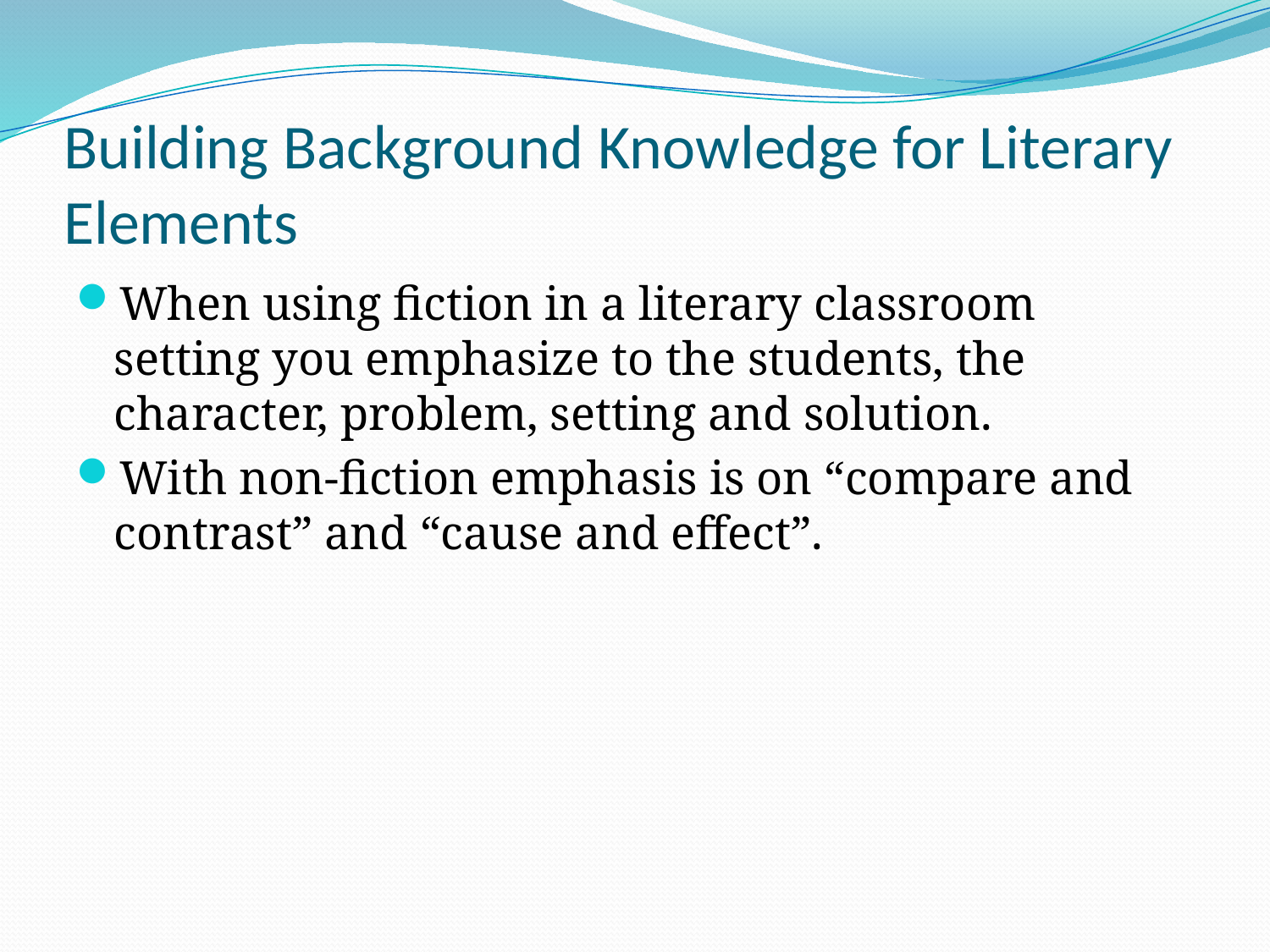

# Building Background Knowledge for Literary Elements
When using fiction in a literary classroom setting you emphasize to the students, the character, problem, setting and solution.
With non-fiction emphasis is on “compare and contrast” and “cause and effect”.